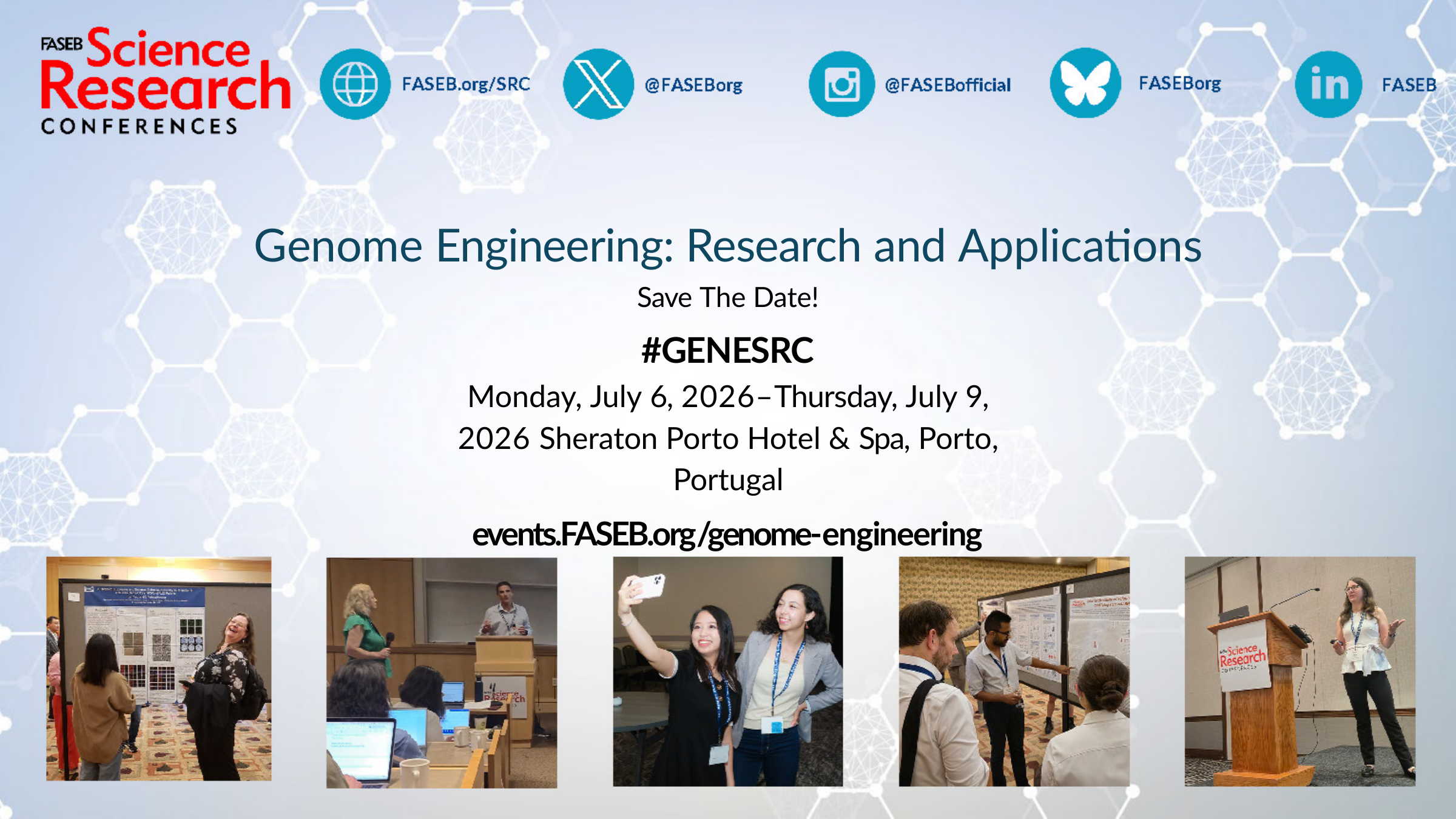

# Genome Engineering: Research and Applications
Save The Date!
#GENESRC
Monday, July 6, 2026–Thursday, July 9, 2026 Sheraton Porto Hotel & Spa, Porto, Portugal
events.FASEB.org/genome-engineering